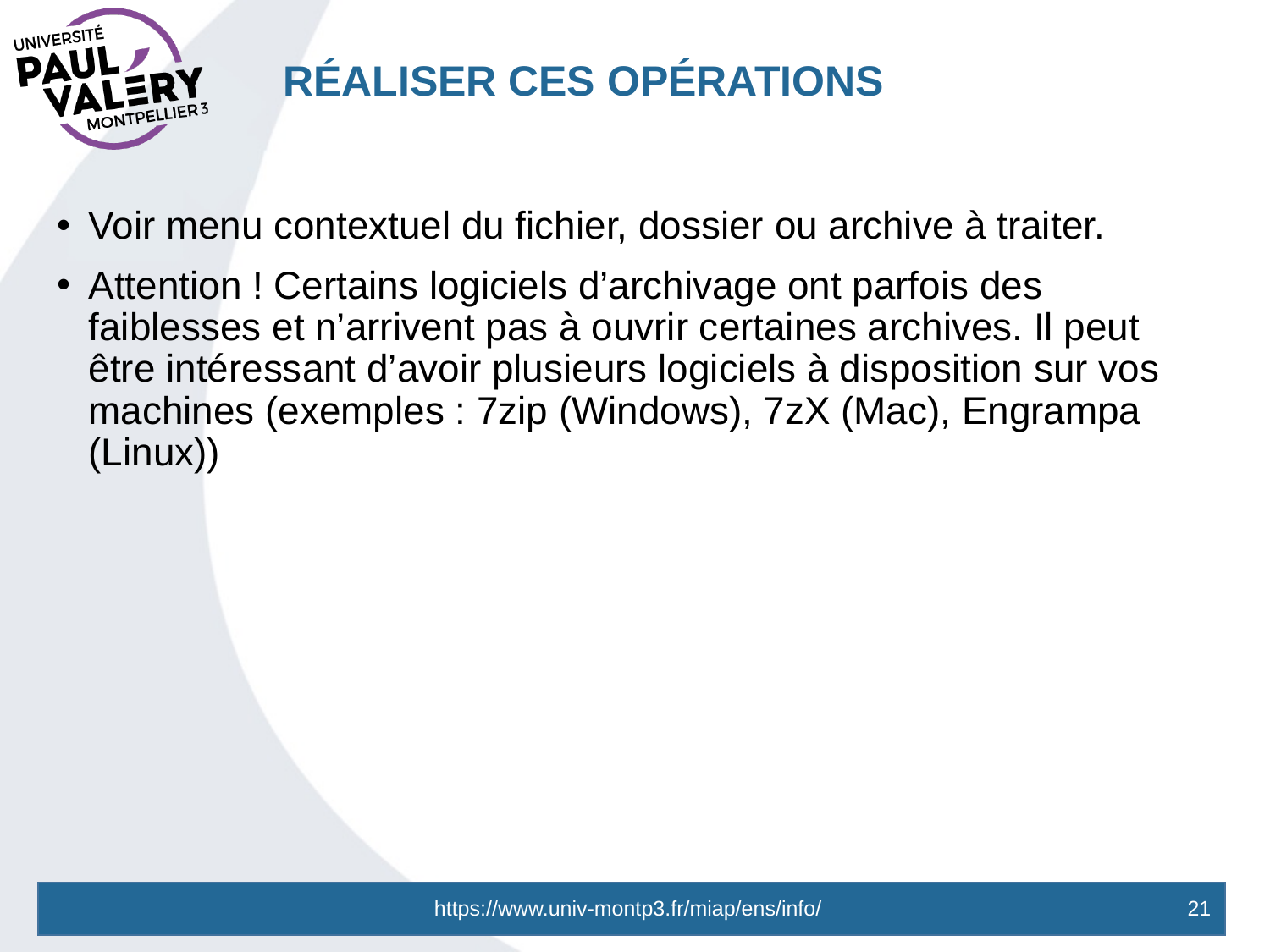

# Réaliser ces opérations
Voir menu contextuel du fichier, dossier ou archive à traiter.
Attention ! Certains logiciels d’archivage ont parfois des faiblesses et n’arrivent pas à ouvrir certaines archives. Il peut être intéressant d’avoir plusieurs logiciels à disposition sur vos machines (exemples : 7zip (Windows), 7zX (Mac), Engrampa (Linux))
https://www.univ-montp3.fr/miap/ens/info/
21